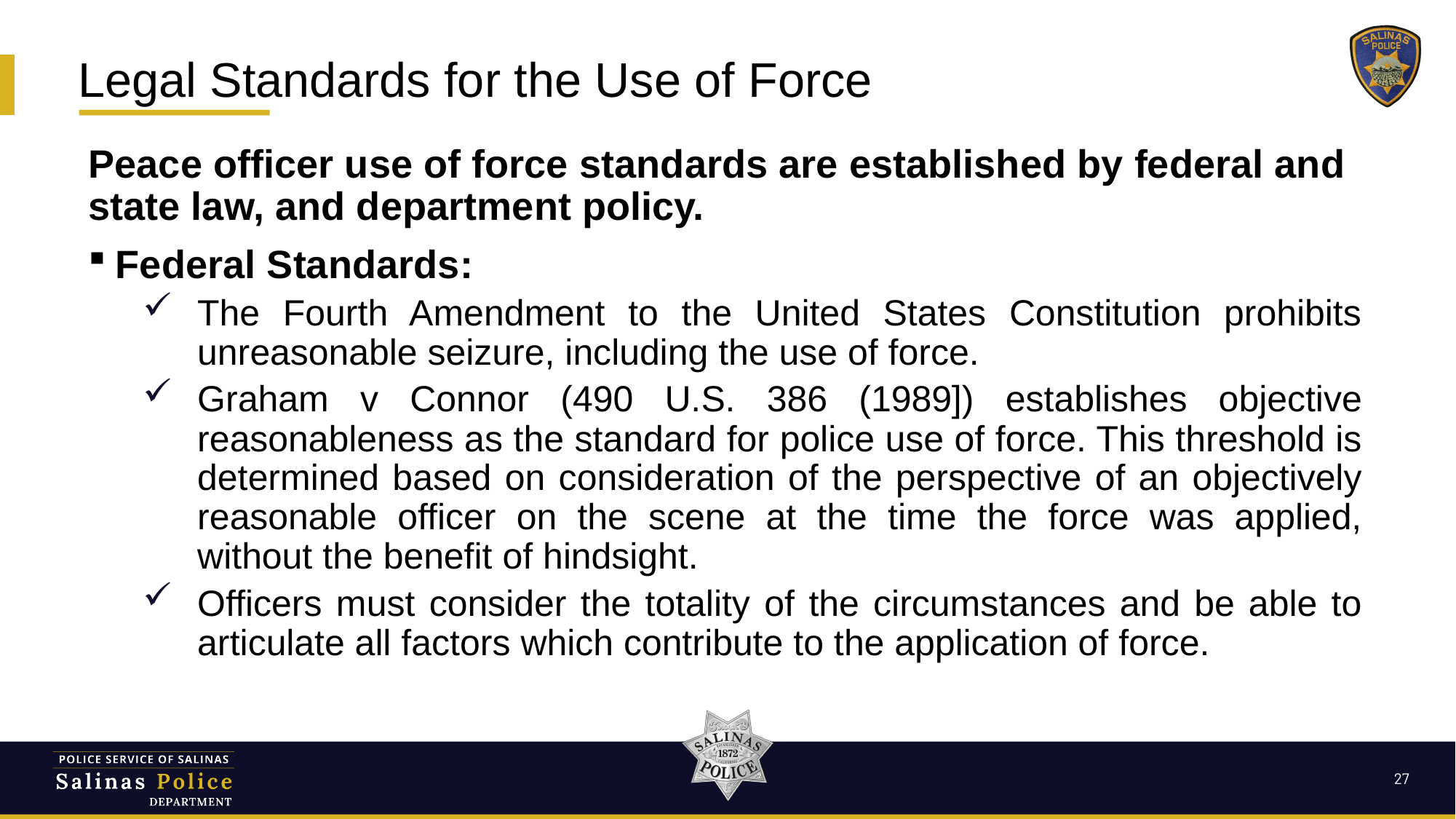

# Legal Standards for the Use of Force
Peace officer use of force standards are established by federal and state law, and department policy.
Federal Standards:
The Fourth Amendment to the United States Constitution prohibits unreasonable seizure, including the use of force.
Graham v Connor (490 U.S. 386 (1989]) establishes objective reasonableness as the standard for police use of force. This threshold is determined based on consideration of the perspective of an objectively reasonable officer on the scene at the time the force was applied, without the benefit of hindsight.
Officers must consider the totality of the circumstances and be able to articulate all factors which contribute to the application of force.